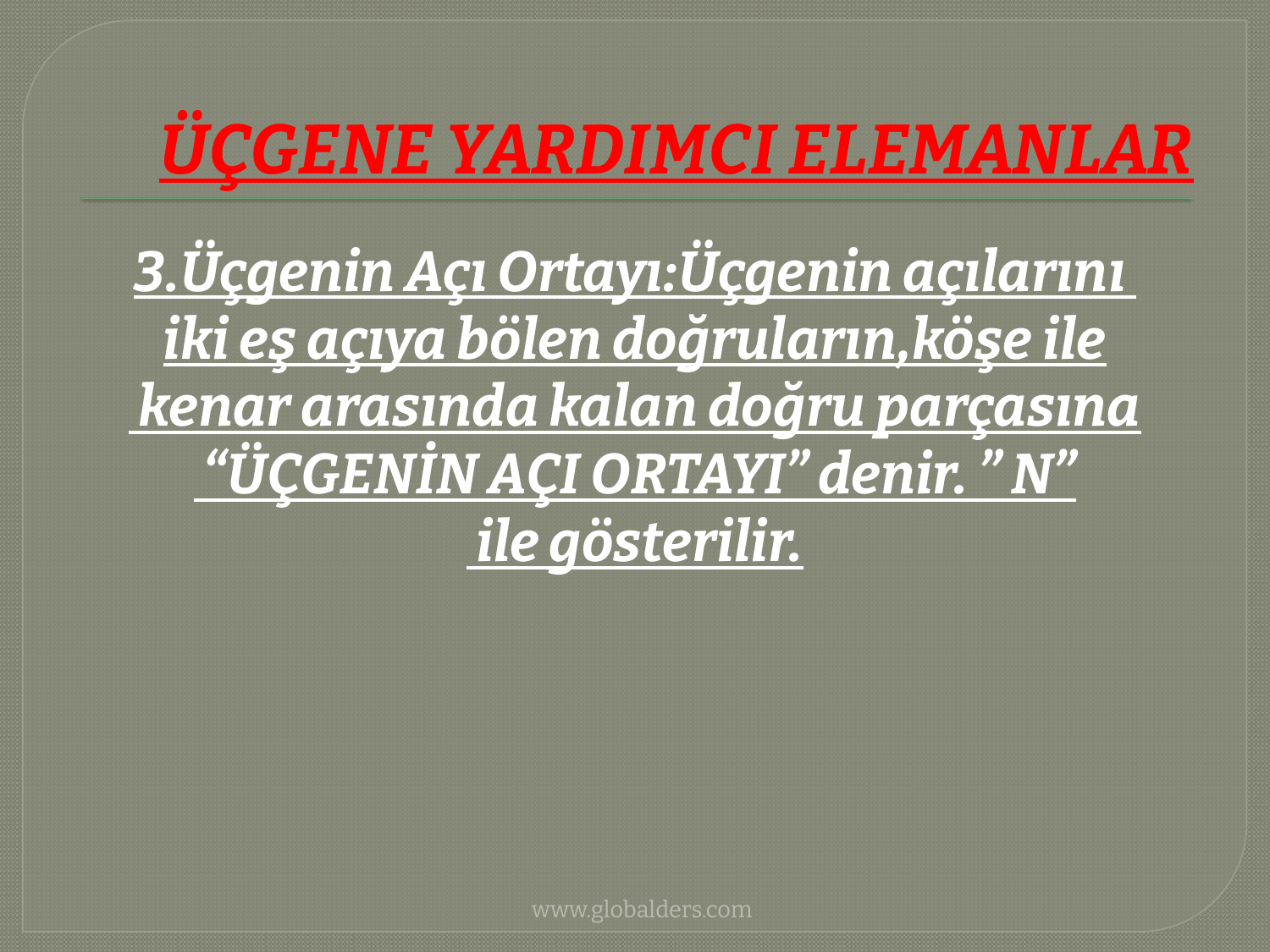

# ÜÇGENE YARDIMCI ELEMANLAR
3.Üçgenin Açı Ortayı:Üçgenin açılarını
iki eş açıya bölen doğruların,köşe ile
 kenar arasında kalan doğru parçasına
 “ÜÇGENİN AÇI ORTAYI” denir. ” N”
 ile gösterilir.

www.globalders.com